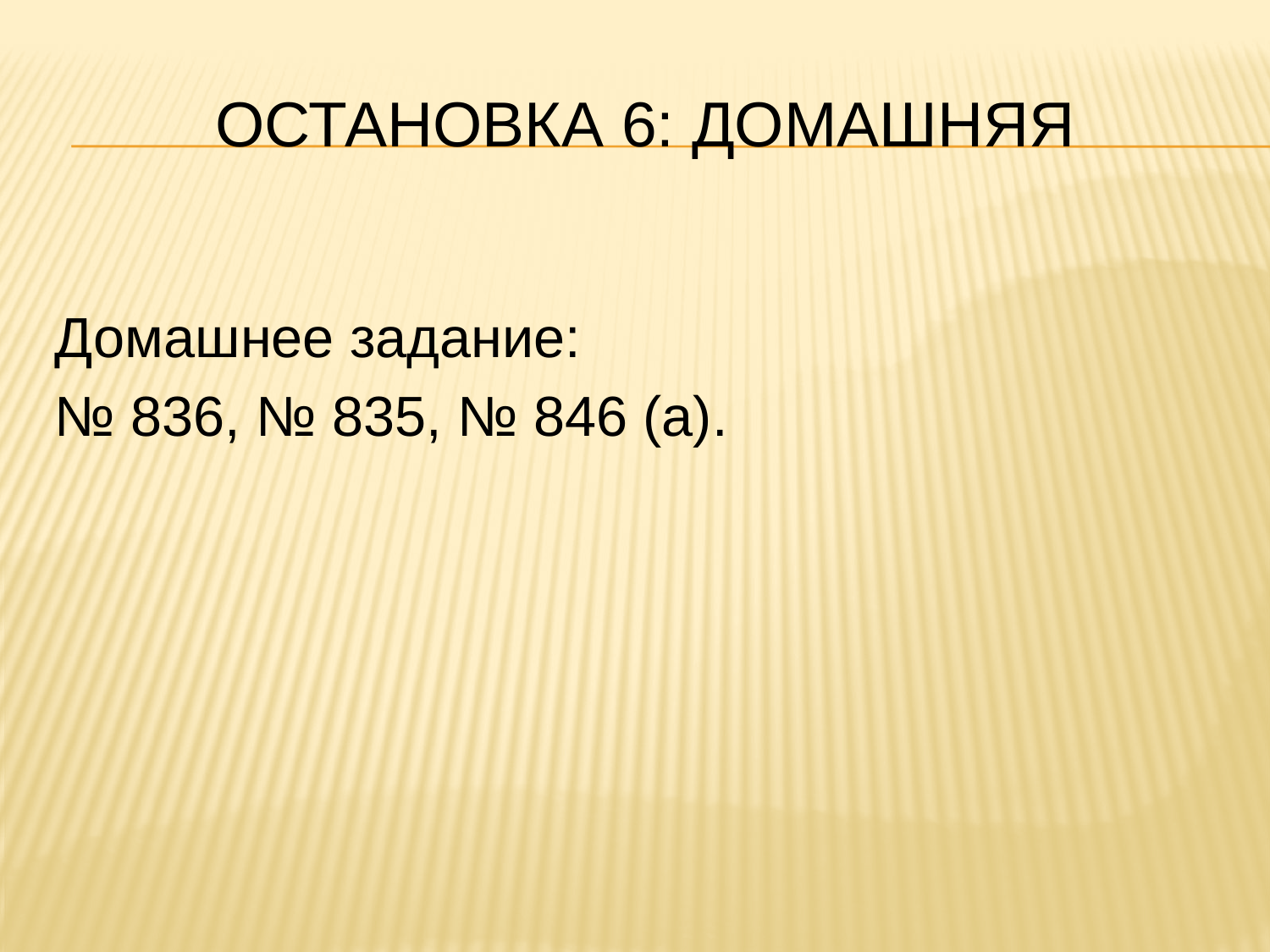

# Остановка 6: домашняя

Домашнее задание:
№ 836, № 835, № 846 (а).